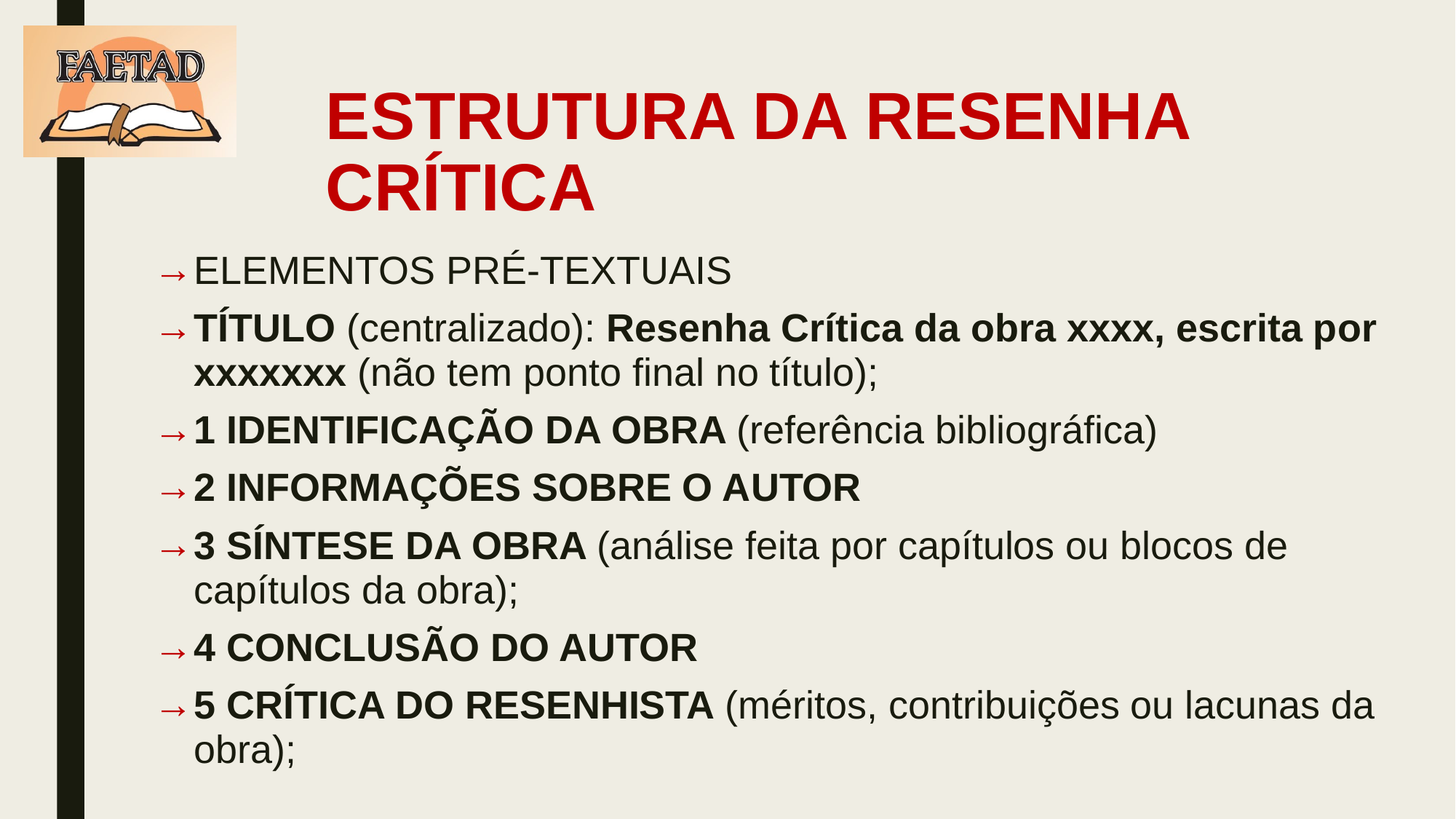

# ESTRUTURA DA RESENHA CRÍTICA

ELEMENTOS PRÉ-TEXTUAIS
TÍTULO (centralizado): Resenha Crítica da obra xxxx, escrita por xxxxxxx (não tem ponto final no título);
1 IDENTIFICAÇÃO DA OBRA (referência bibliográfica)
2 INFORMAÇÕES SOBRE O AUTOR
3 SÍNTESE DA OBRA (análise feita por capítulos ou blocos de capítulos da obra);
4 CONCLUSÃO DO AUTOR
5 CRÍTICA DO RESENHISTA (méritos, contribuições ou lacunas da obra);